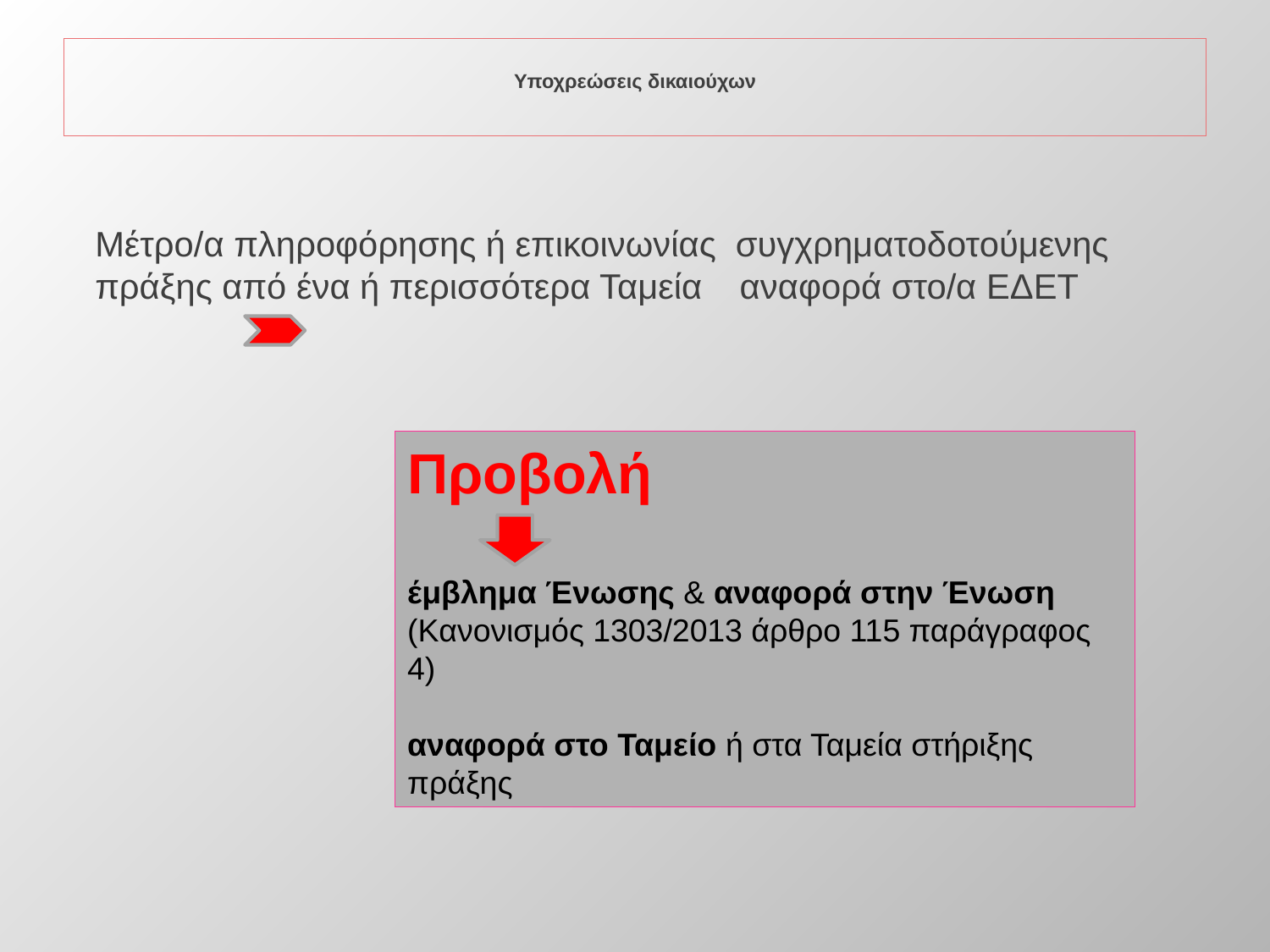

# Υποχρεώσεις δικαιούχων

Μέτρο/α πληροφόρησης ή επικοινωνίας  συγχρηματοδοτούμενης πράξης από ένα ή περισσότερα Ταμεία 	 αναφορά στο/α ΕΔΕΤ

Προβολή

έμβλημα Ένωσης & αναφορά στην Ένωση
(Κανονισμός 1303/2013 άρθρο 115 παράγραφος 4)
αναφορά στο Ταμείο ή στα Ταμεία στήριξης πράξης